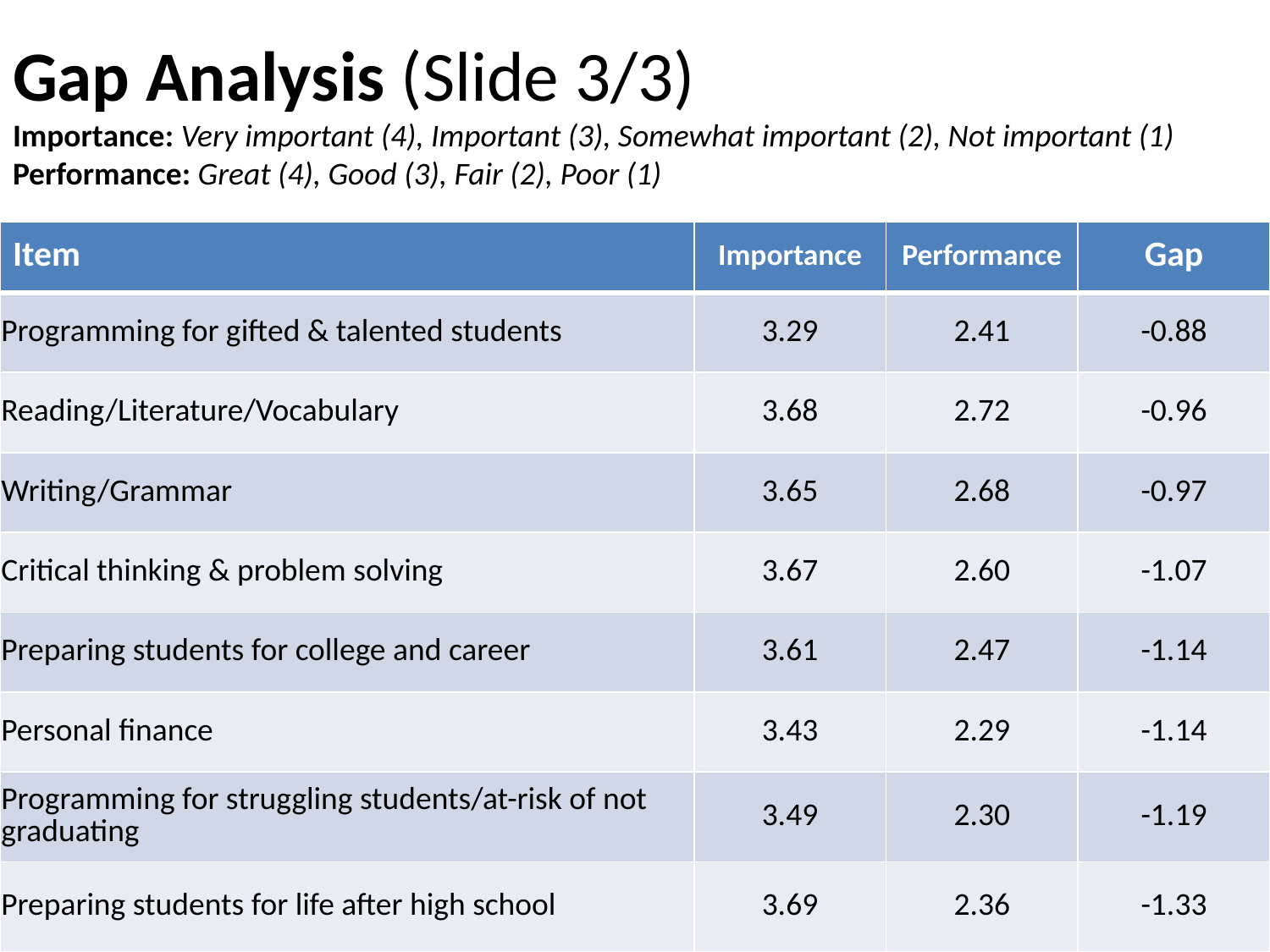

# Gap Analysis (Slide 3/3) Importance: Very important (4), Important (3), Somewhat important (2), Not important (1) Performance: Great (4), Good (3), Fair (2), Poor (1)
| Item | Importance | Performance | Gap |
| --- | --- | --- | --- |
| Programming for gifted & talented students | 3.29 | 2.41 | -0.88 |
| Reading/Literature/Vocabulary | 3.68 | 2.72 | -0.96 |
| Writing/Grammar | 3.65 | 2.68 | -0.97 |
| Critical thinking & problem solving | 3.67 | 2.60 | -1.07 |
| Preparing students for college and career | 3.61 | 2.47 | -1.14 |
| Personal finance | 3.43 | 2.29 | -1.14 |
| Programming for struggling students/at-risk of not graduating | 3.49 | 2.30 | -1.19 |
| Preparing students for life after high school | 3.69 | 2.36 | -1.33 |